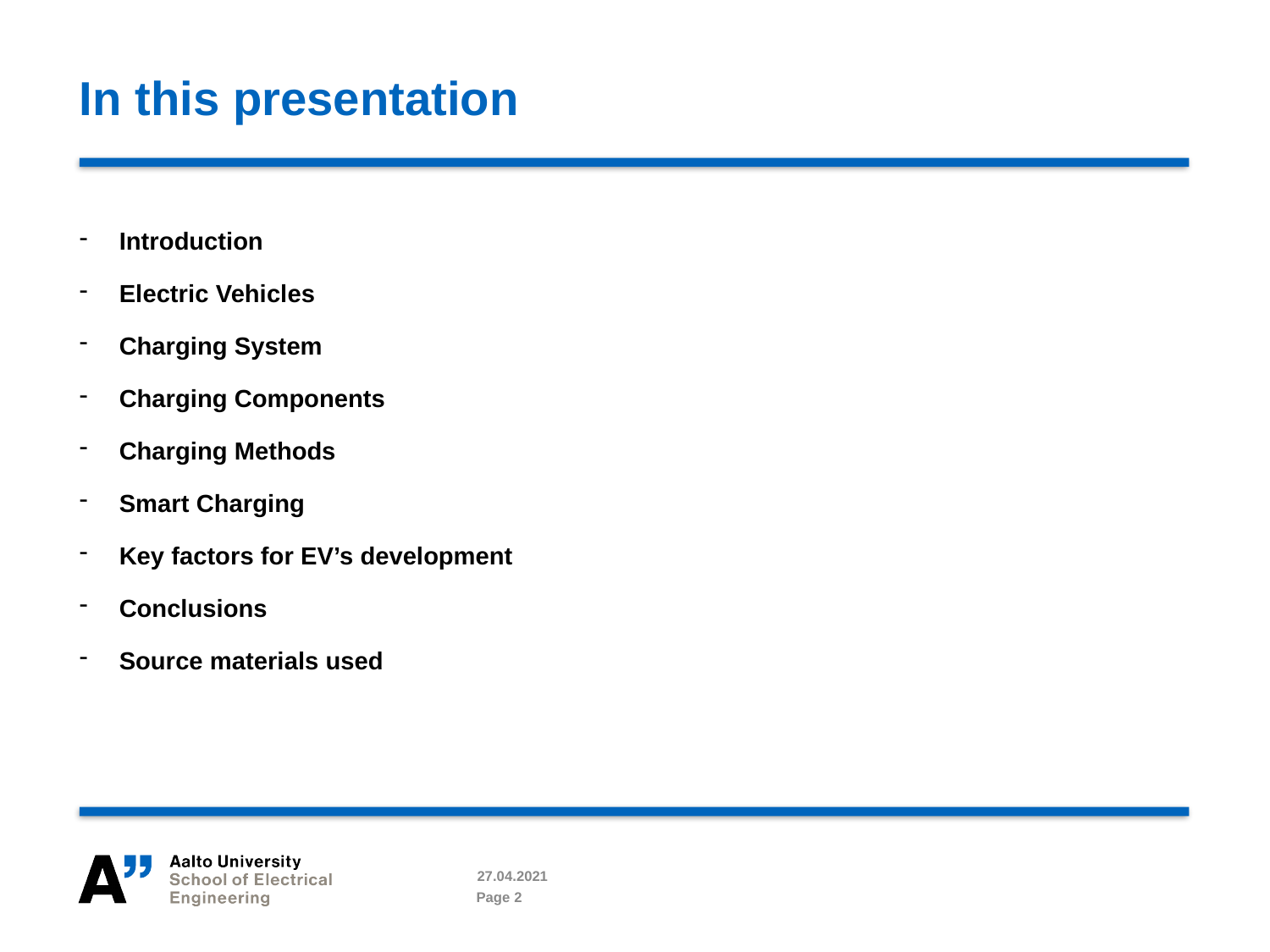

# In this presentation
Introduction
Electric Vehicles
Charging System
Charging Components
Charging Methods
Smart Charging
Key factors for EV’s development
Conclusions
Source materials used

27.04.2021
Page 2